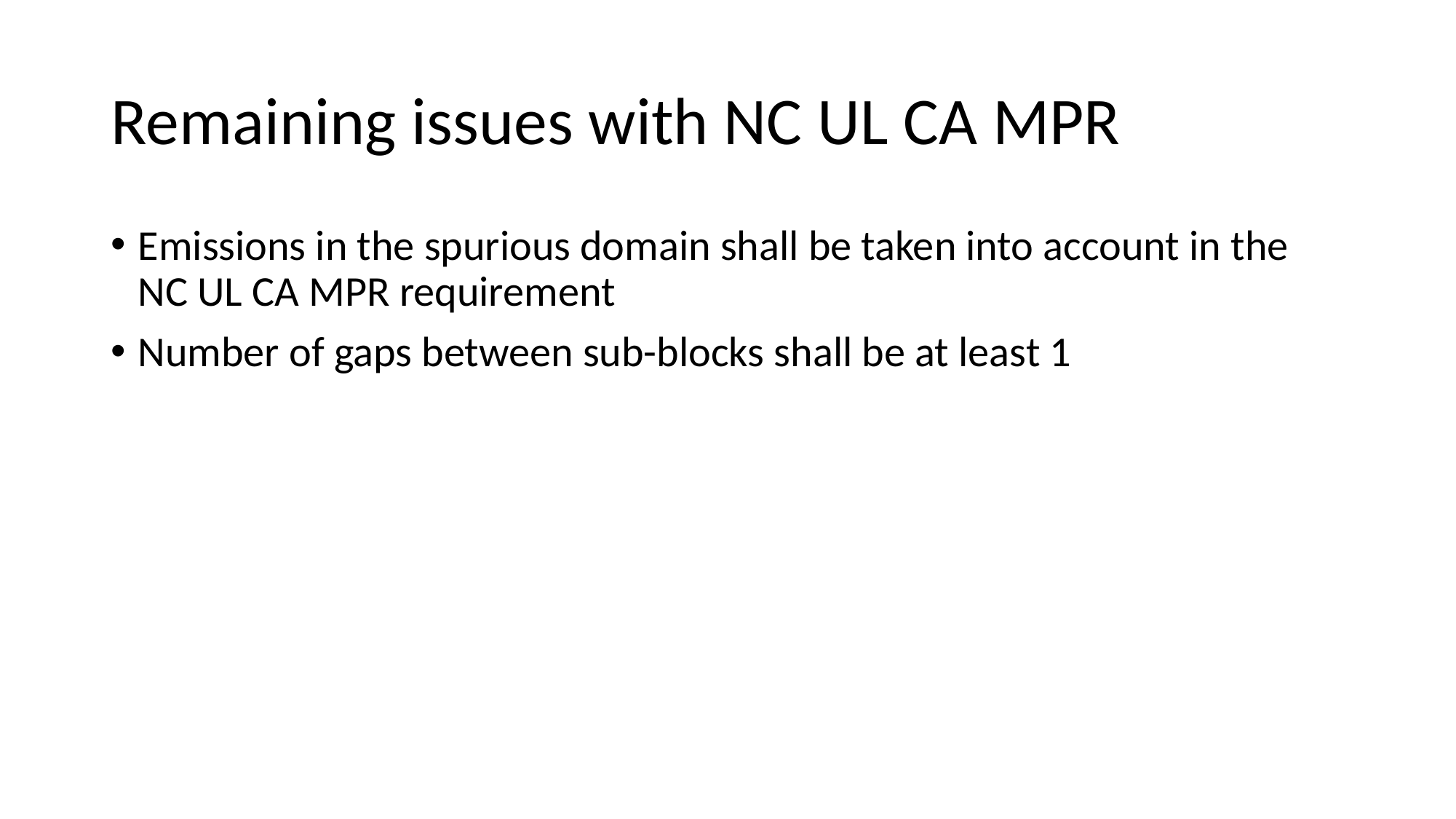

# Remaining issues with NC UL CA MPR
Emissions in the spurious domain shall be taken into account in the NC UL CA MPR requirement
Number of gaps between sub-blocks shall be at least 1